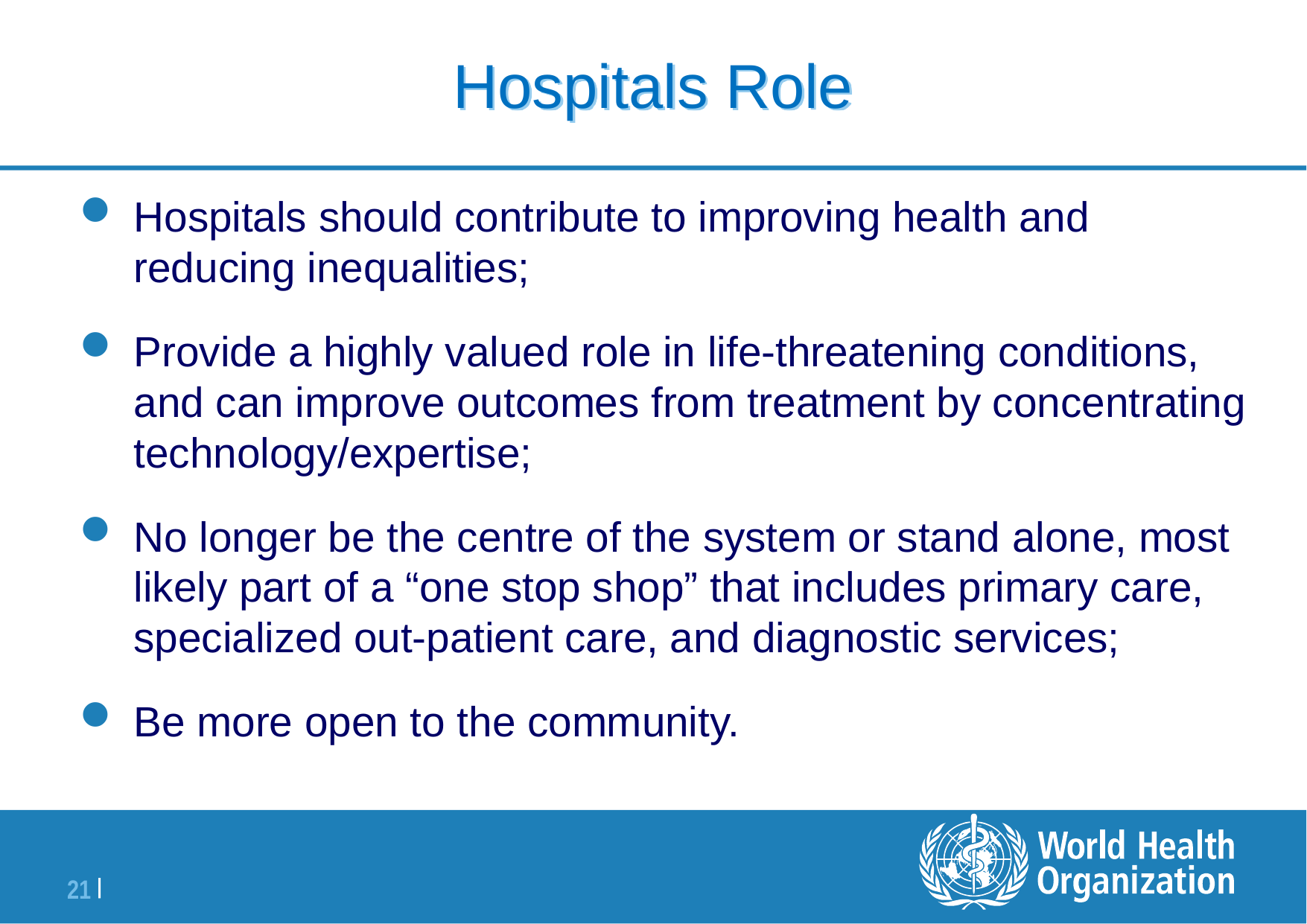

# Hospitals Role
Hospitals should contribute to improving health and reducing inequalities;
Provide a highly valued role in life-threatening conditions, and can improve outcomes from treatment by concentrating technology/expertise;
No longer be the centre of the system or stand alone, most likely part of a “one stop shop” that includes primary care, specialized out-patient care, and diagnostic services;
Be more open to the community.